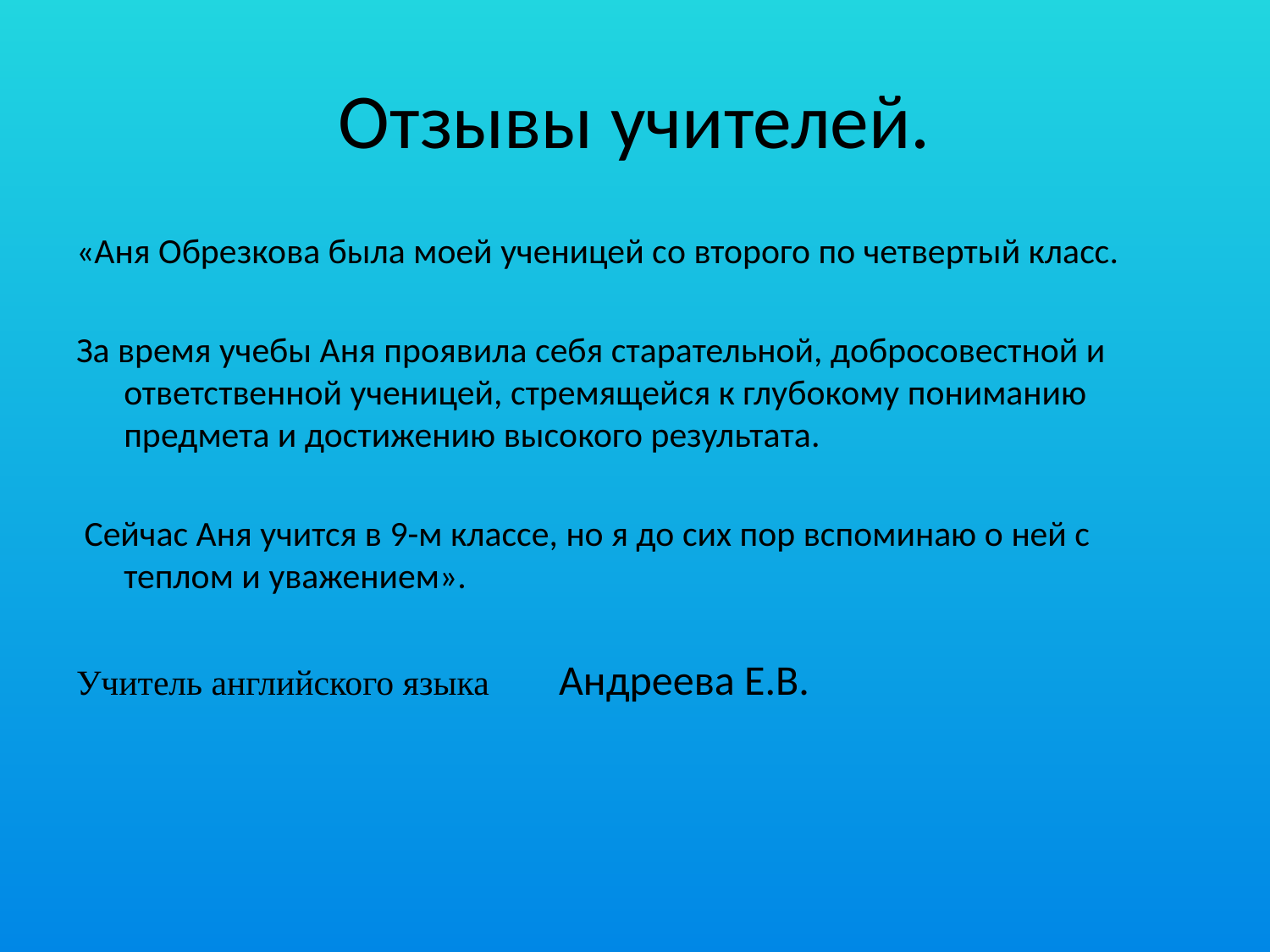

Отзывы учителей.
«Аня Обрезкова была моей ученицей со второго по четвертый класс.

За время учебы Аня проявила себя старательной, добросовестной и ответственной ученицей, стремящейся к глубокому пониманию предмета и достижению высокого результата.

 Сейчас Аня учится в 9-м классе, но я до сих пор вспоминаю о ней с теплом и уважением».

Учитель английского языка        Андреева Е.В.